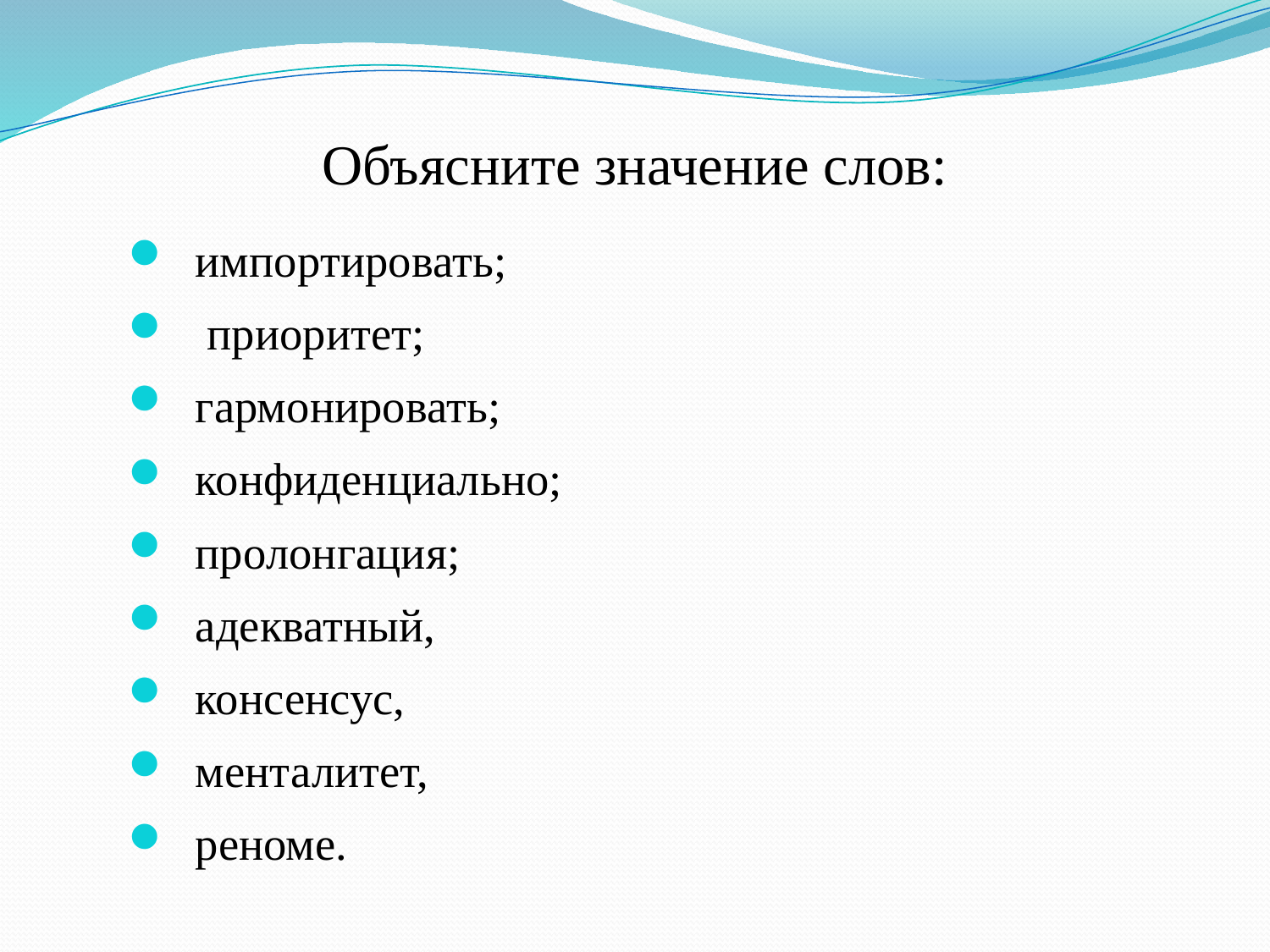

# Объясните значение слов:
импортировать;
 приоритет;
гармонировать;
конфиденциально;
пролонгация;
адекватный,
консенсус,
менталитет,
реноме.